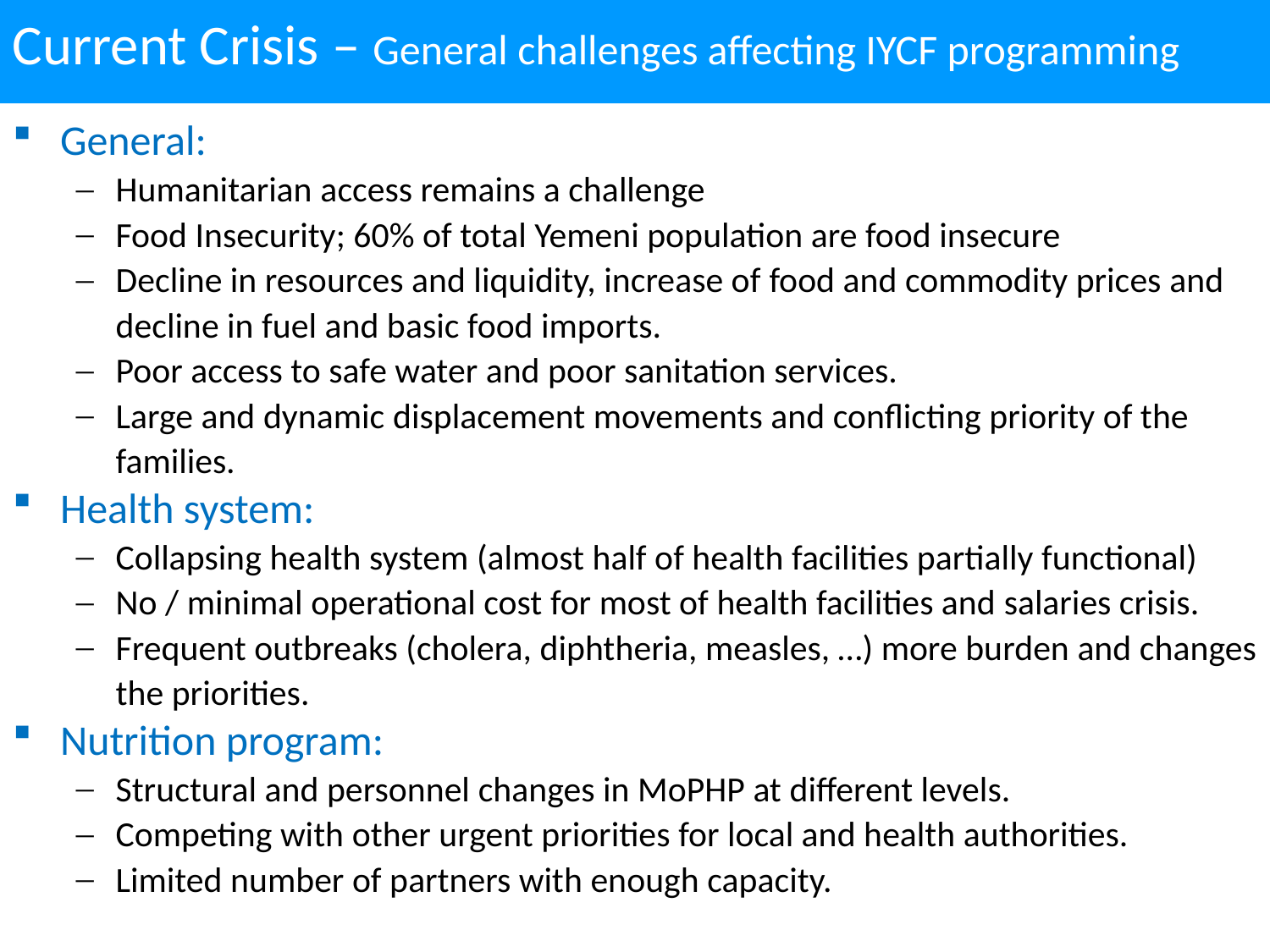

Current Crisis – General challenges affecting IYCF programming
General:
Humanitarian access remains a challenge
Food Insecurity; 60% of total Yemeni population are food insecure
Decline in resources and liquidity, increase of food and commodity prices and decline in fuel and basic food imports.
Poor access to safe water and poor sanitation services.
Large and dynamic displacement movements and conflicting priority of the families.
Health system:
Collapsing health system (almost half of health facilities partially functional)
No / minimal operational cost for most of health facilities and salaries crisis.
Frequent outbreaks (cholera, diphtheria, measles, …) more burden and changes the priorities.
Nutrition program:
Structural and personnel changes in MoPHP at different levels.
Competing with other urgent priorities for local and health authorities.
Limited number of partners with enough capacity.